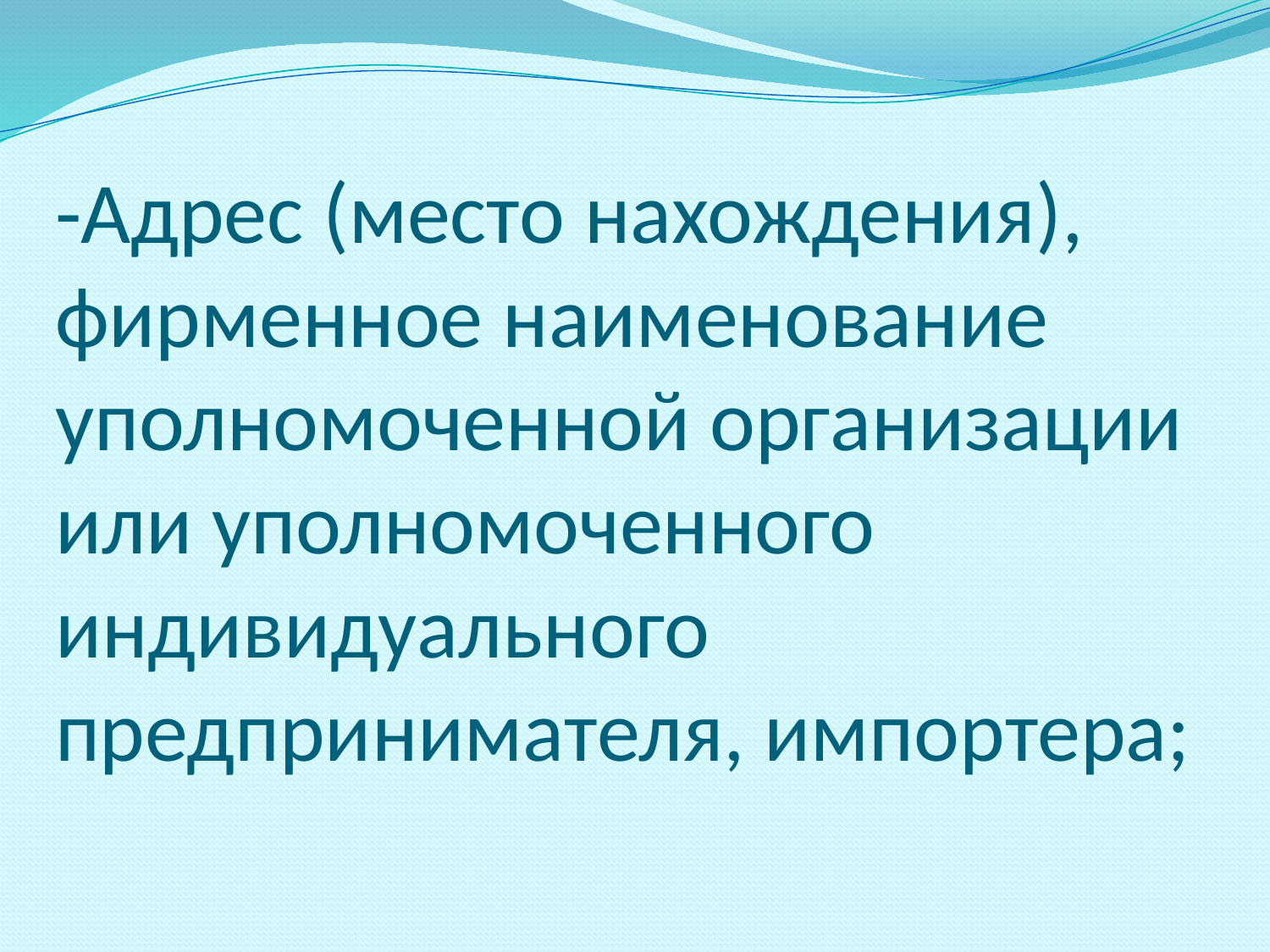

# -Адрес (место нахождения), фирменное наименование уполномоченной организации или уполномоченного индивидуального предпринимателя, импортера;